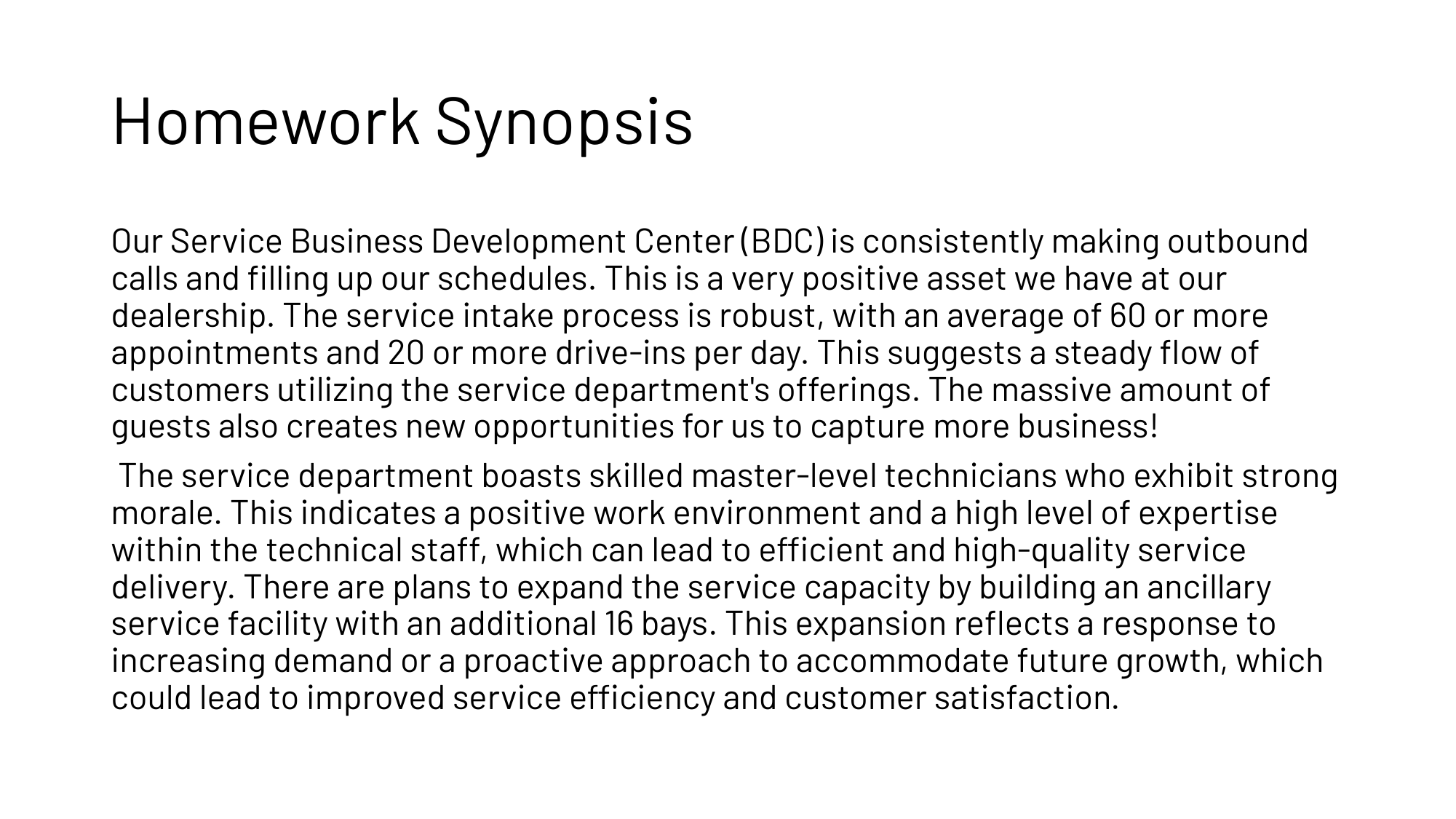

# Homework Synopsis
Our Service Business Development Center (BDC) is consistently making outbound calls and filling up our schedules. This is a very positive asset we have at our dealership. The service intake process is robust, with an average of 60 or more appointments and 20 or more drive-ins per day. This suggests a steady flow of customers utilizing the service department's offerings. The massive amount of guests also creates new opportunities for us to capture more business!
 The service department boasts skilled master-level technicians who exhibit strong morale. This indicates a positive work environment and a high level of expertise within the technical staff, which can lead to efficient and high-quality service delivery. There are plans to expand the service capacity by building an ancillary service facility with an additional 16 bays. This expansion reflects a response to increasing demand or a proactive approach to accommodate future growth, which could lead to improved service efficiency and customer satisfaction.